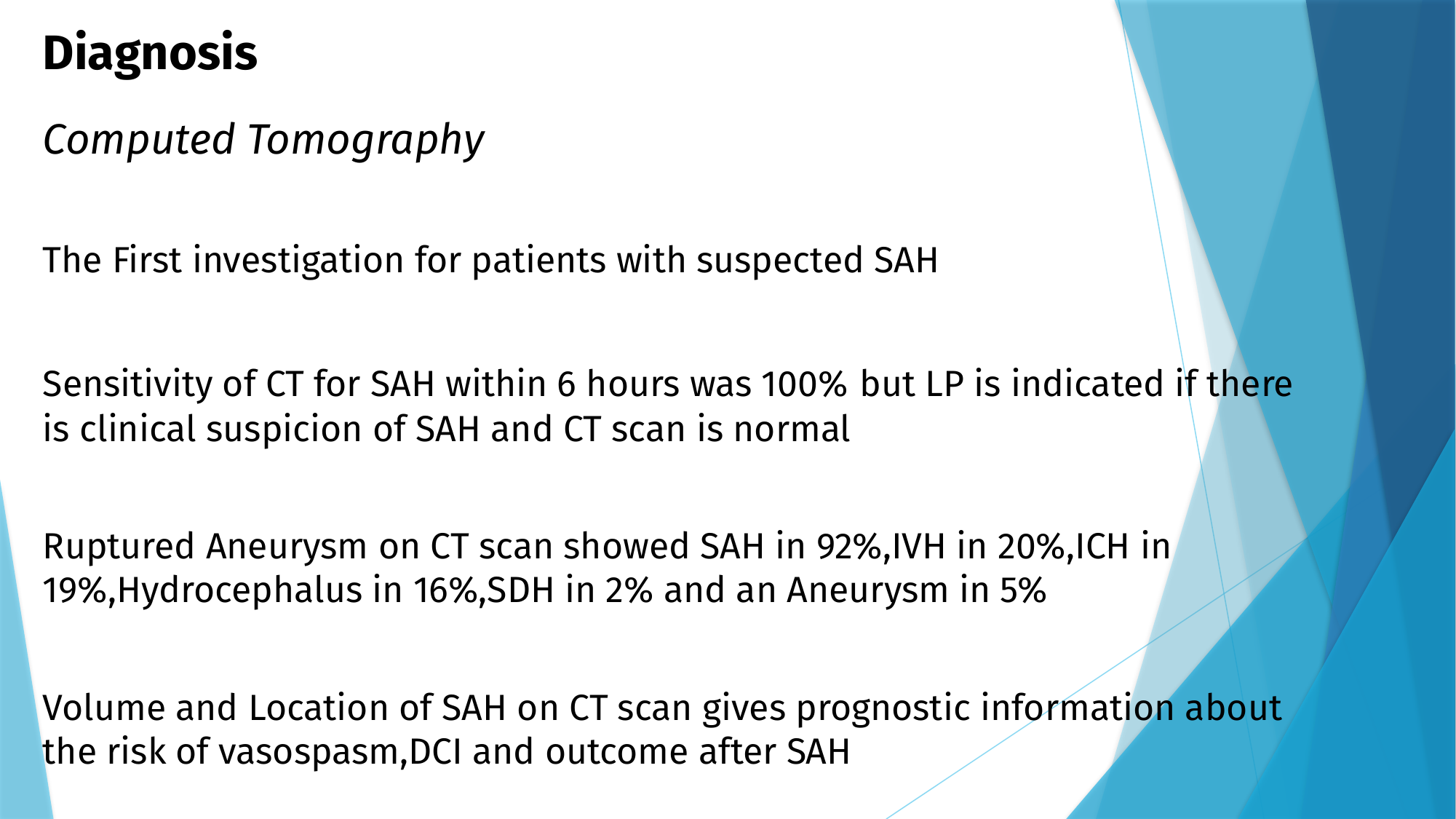

# Diagnosis
Computed Tomography

The First investigation for patients with suspected SAH

Sensitivity of CT for SAH within 6 hours was 100% but LP is indicated if there is clinical suspicion of SAH and CT scan is normal

Ruptured Aneurysm on CT scan showed SAH in 92%,IVH in 20%,ICH in 19%,Hydrocephalus in 16%,SDH in 2% and an Aneurysm in 5%

Volume and Location of SAH on CT scan gives prognostic information about the risk of vasospasm,DCI and outcome after SAH